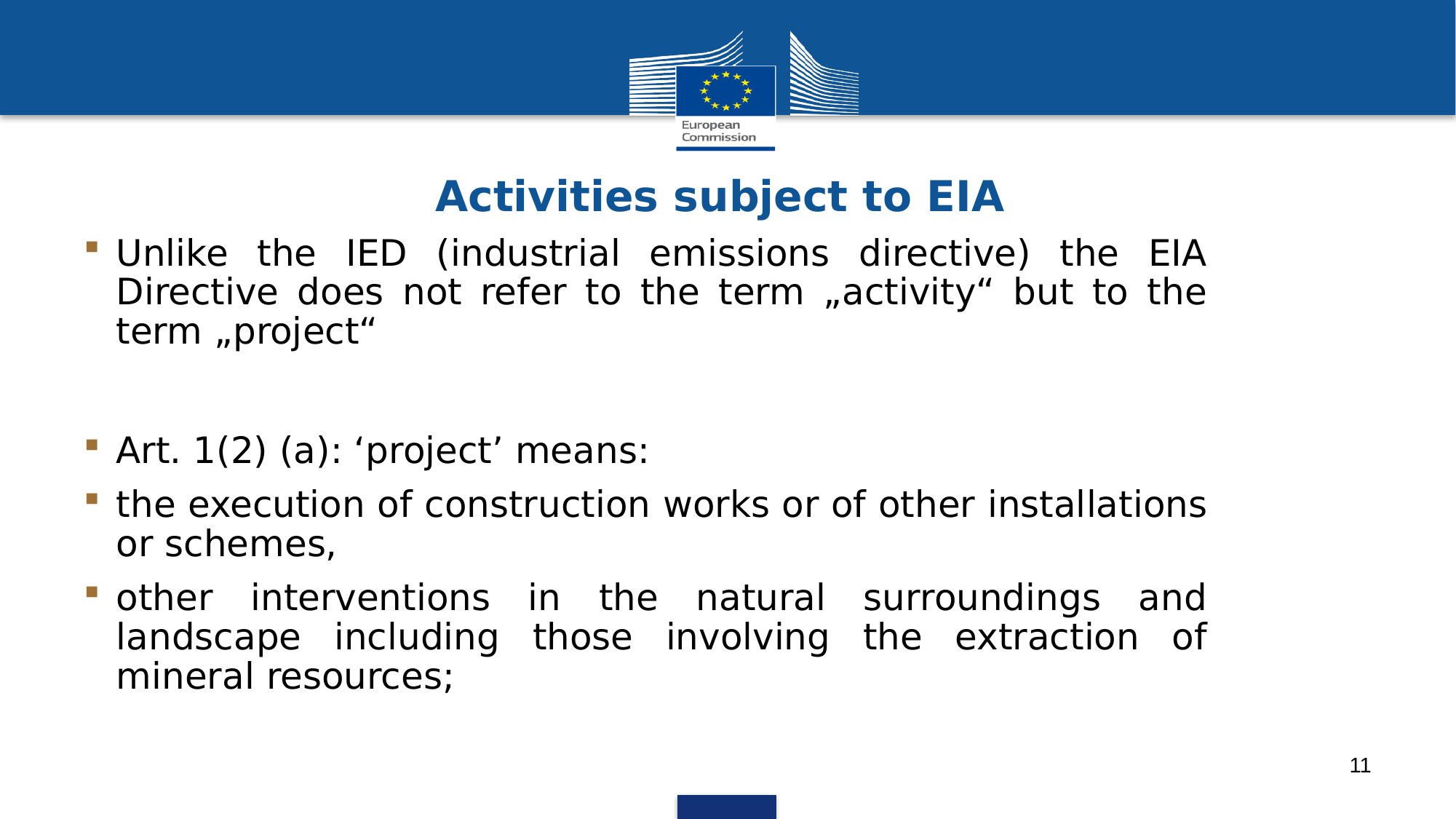

# Activities subject to EIA
Unlike the IED (industrial emissions directive) the EIA Directive does not refer to the term „activity“ but to the term „project“

Art. 1(2) (a): ‘project’ means:
the execution of construction works or of other installations or schemes,
other interventions in the natural surroundings and landscape including those involving the extraction of mineral resources;

11